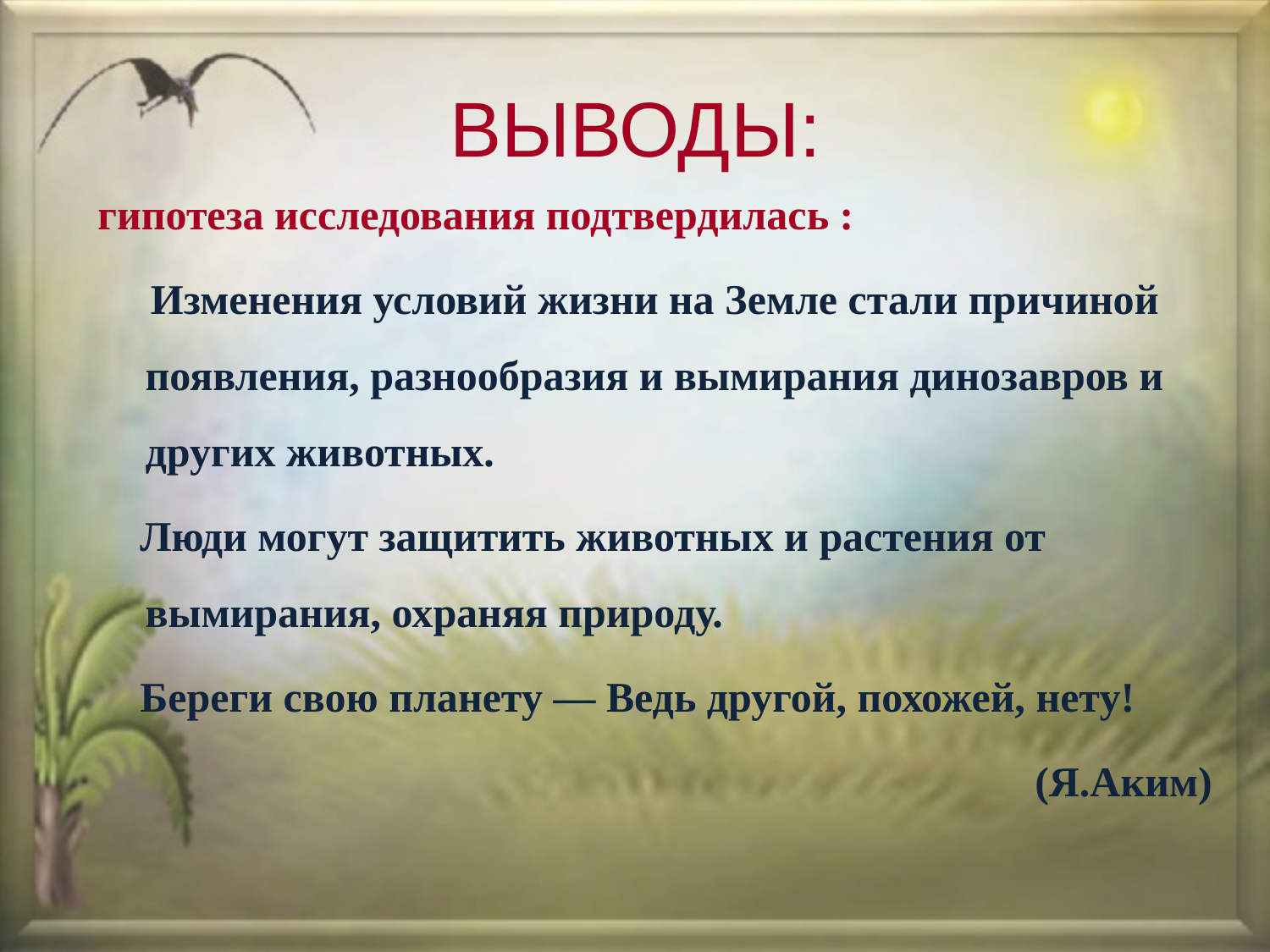

ВЫВОДЫ:
гипотеза исследования подтвердилась :
     Изменения условий жизни на Земле стали причиной появления, разнообразия и вымирания динозавров и других животных.
    Люди могут защитить животных и растения от вымирания, охраняя природу.
    Береги свою планету — Ведь другой, похожей, нету!
(Я.Аким)